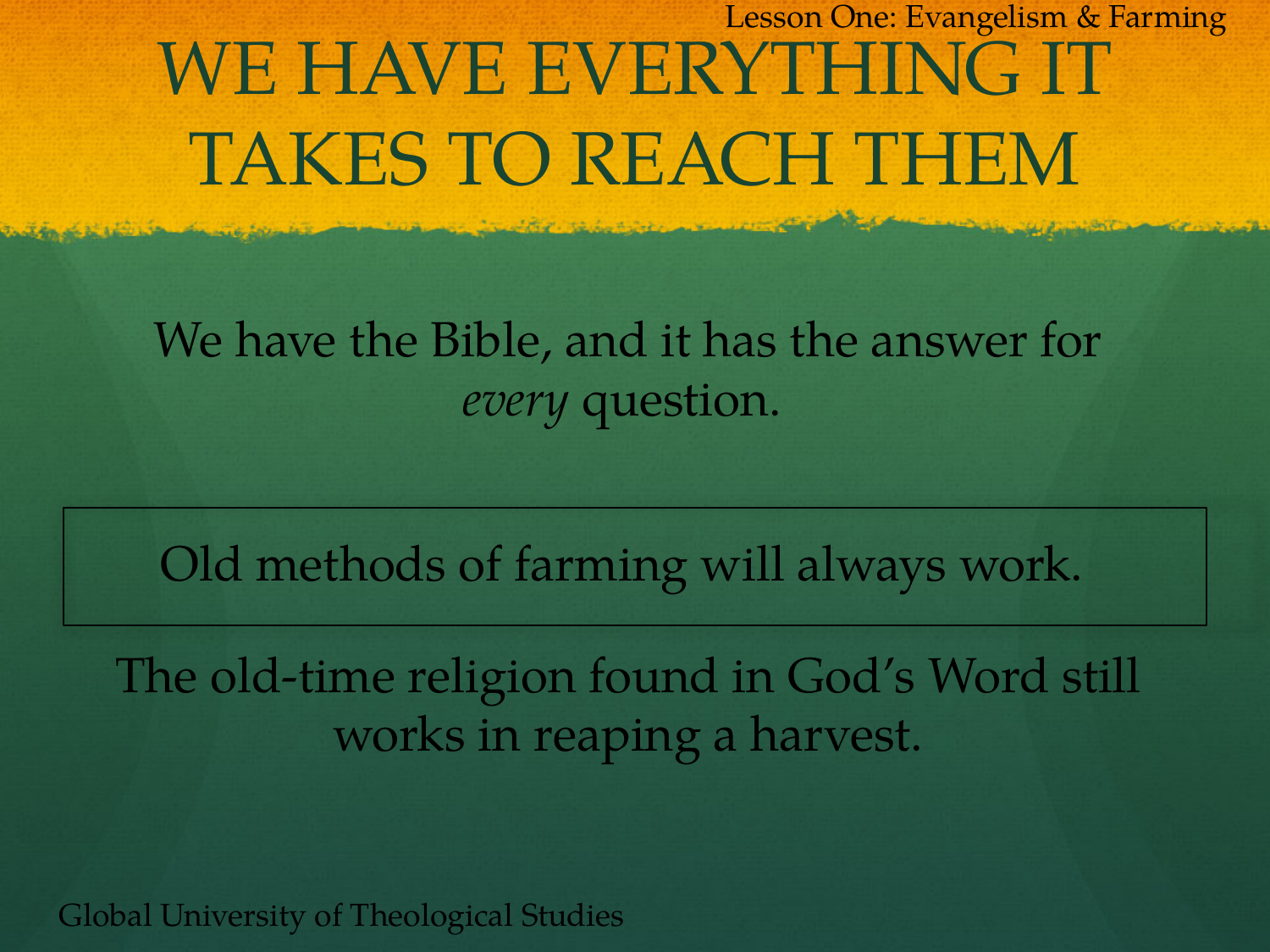

Lesson One: Evangelism & Farming

# We have everything it takes to reach them
We have the Bible, and it has the answer for every question.

Old methods of farming will always work.
The old-time religion found in God’s Word still works in reaping a harvest.
Global University of Theological Studies